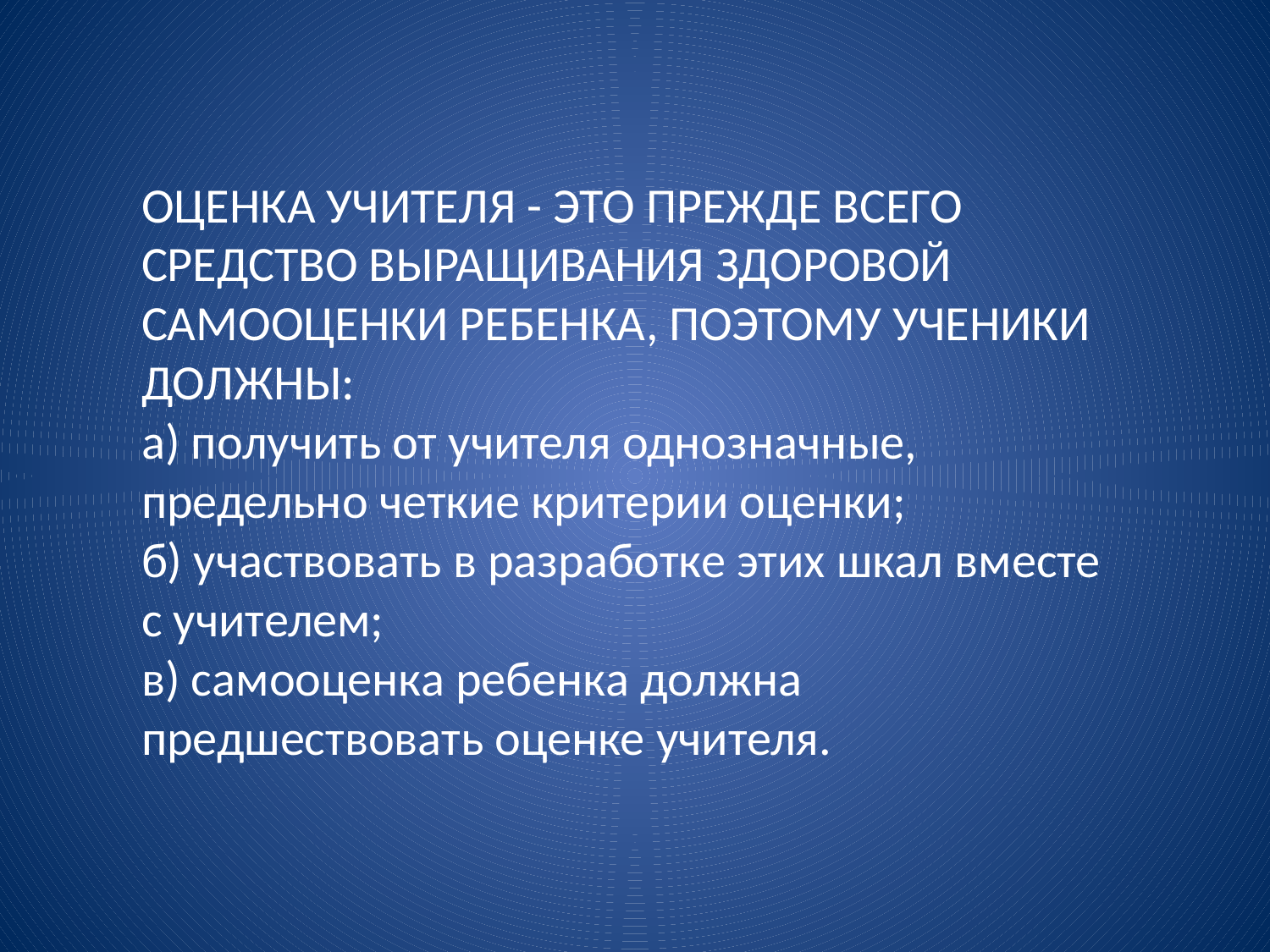

ОЦЕНКА УЧИТЕЛЯ - ЭТО ПРЕЖДЕ ВСЕГО СРЕДСТВО ВЫРАЩИВАНИЯ ЗДОРОВОЙ САМООЦЕНКИ РЕБЕНКА, ПОЭТОМУ УЧЕНИКИ ДОЛЖНЫ:
а) получить от учителя однозначные, предельно четкие критерии оценки;
б) участвовать в разработке этих шкал вместе с учителем;
в) самооценка ребенка должна предшествовать оценке учителя.